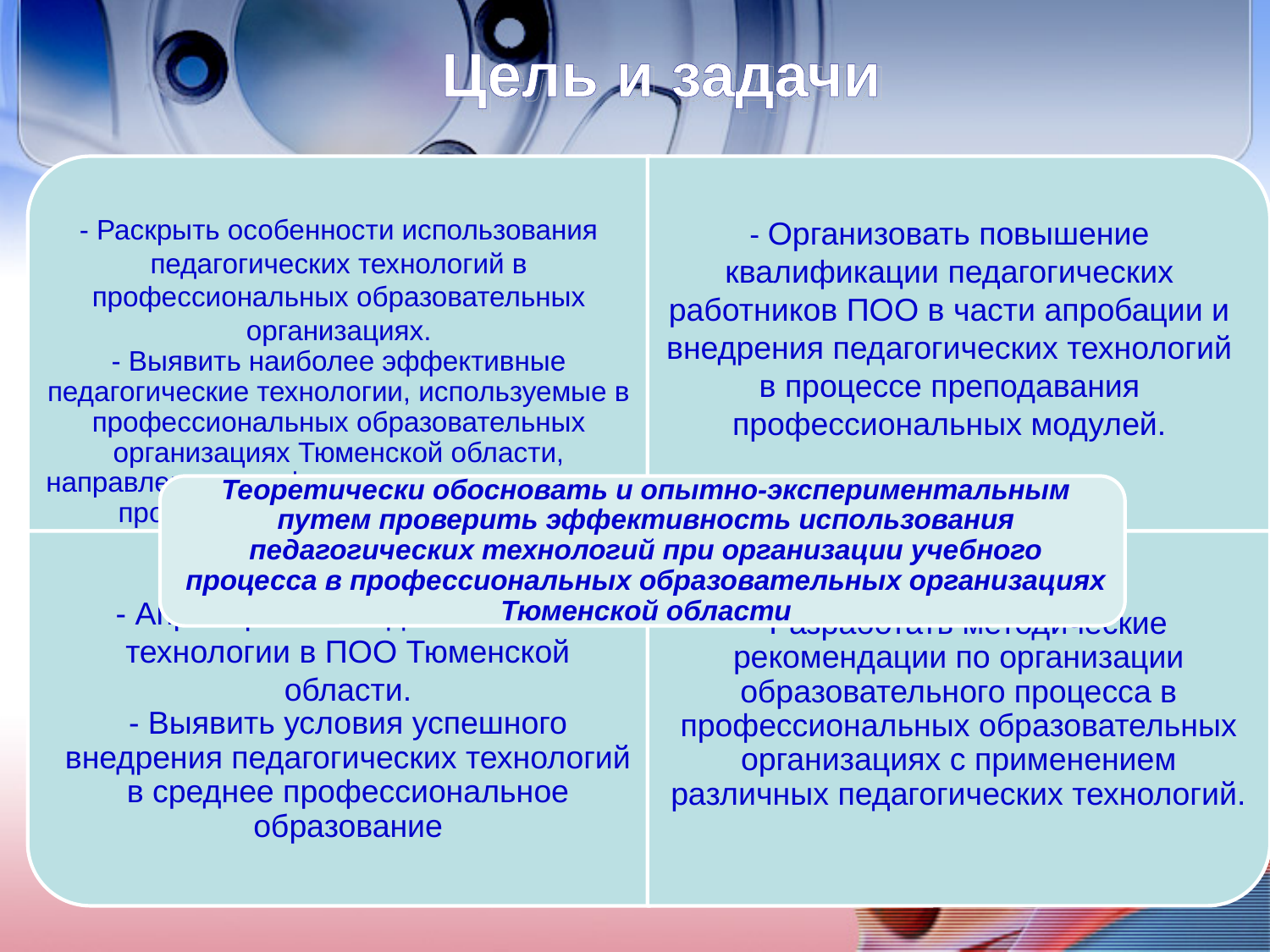

# Цель и задачи

- Раскрыть особенности использования педагогических технологий в профессиональных образовательных организациях.
- Выявить наиболее эффективные педагогические технологии, используемые в профессиональных образовательных организациях Тюменской области, направленные на формирование и развитие профессиональных компетенций.

- Организовать повышение квалификации педагогических работников ПОО в части апробации и внедрения педагогических технологий в процессе преподавания профессиональных модулей.

- Апробировать педагогические технологии в ПОО Тюменской области.
- Выявить условия успешного внедрения педагогических технологий в среднее профессиональное образование
- Разработать методические рекомендации по организации образовательного процесса в профессиональных образовательных организациях с применением различных педагогических технологий.
Теоретически обосновать и опытно-экспериментальным путем проверить эффективность использования педагогических технологий при организации учебного процесса в профессиональных образовательных организациях Тюменской области